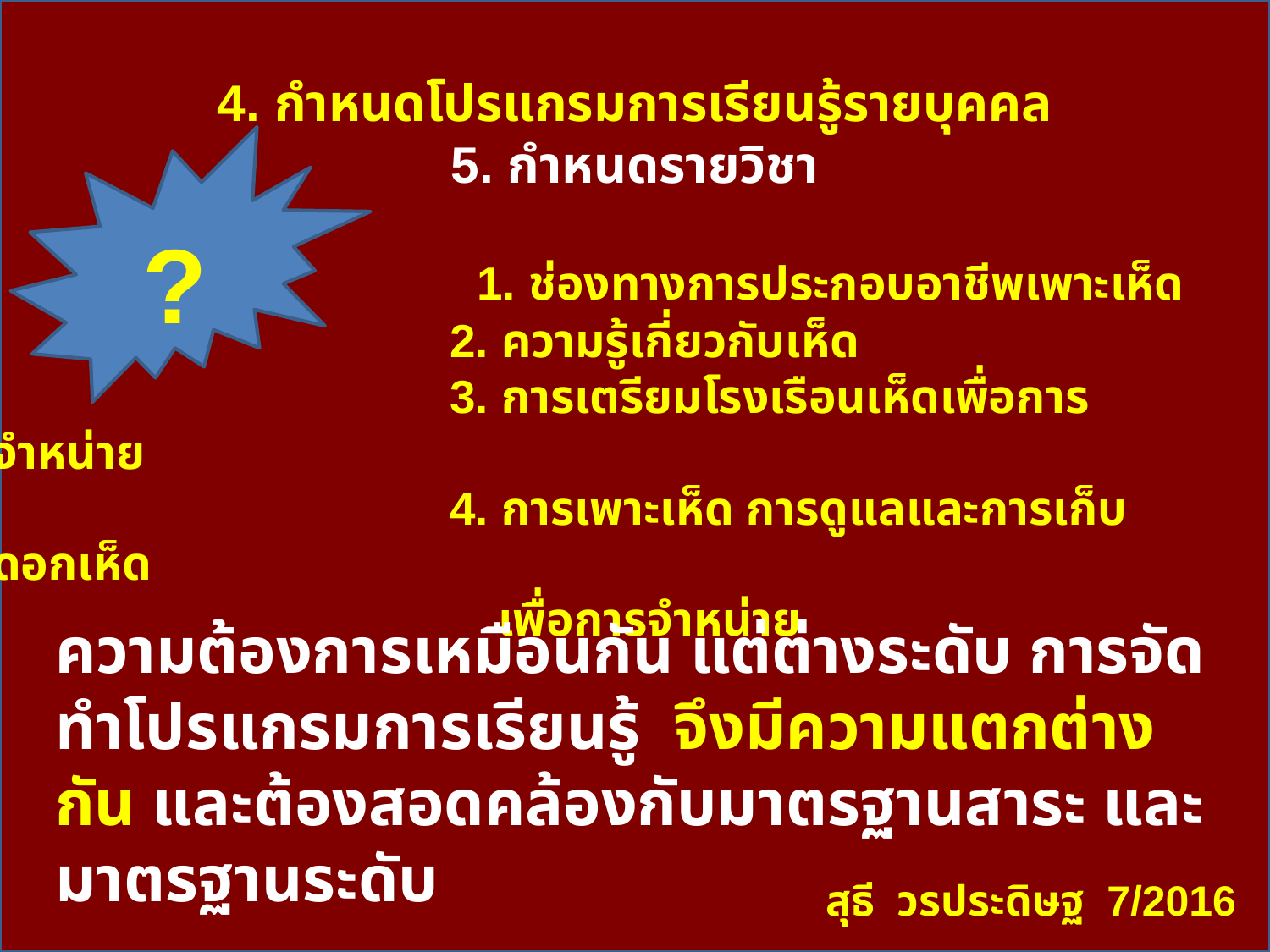

# 4. กำหนดโปรแกรมการเรียนรู้รายบุคคล 5. กำหนดรายวิชา

                               1. ช่องทางการประกอบอาชีพเพาะเห็ด
                                      2. ความรู้เกี่ยวกับเห็ด
                                      3. การเตรียมโรงเรือนเห็ดเพื่อการจำหน่าย
                                      4. การเพาะเห็ด การดูแลและการเก็บดอกเห็ด
                                          เพื่อการจำหน่าย
?
ความต้องการเหมือนกัน แต่ต่างระดับ การจัดทำโปรแกรมการเรียนรู้  จึงมีความแตกต่างกัน และต้องสอดคล้องกับมาตรฐานสาระ และมาตรฐานระดับ
สุธี  วรประดิษฐ  7/2016